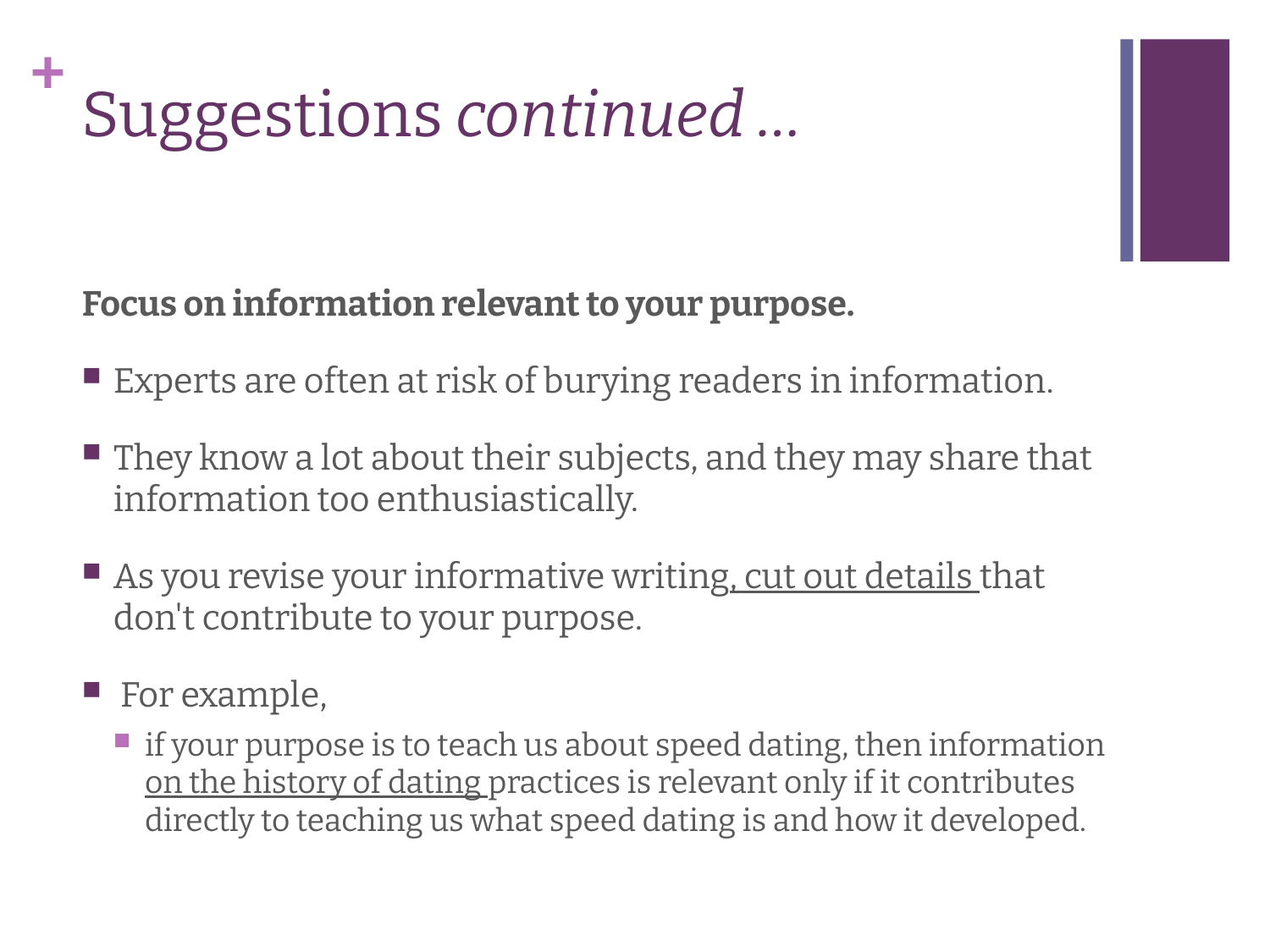

# Suggestions continued …
Focus on information relevant to your purpose.
Experts are often at risk of burying readers in information.
They know a lot about their subjects, and they may share that information too enthusiastically.
As you revise your informative writing, cut out details that don't contribute to your purpose.
 For example,
if your purpose is to teach us about speed dating, then information on the history of dating practices is relevant only if it contributes directly to teaching us what speed dating is and how it developed.